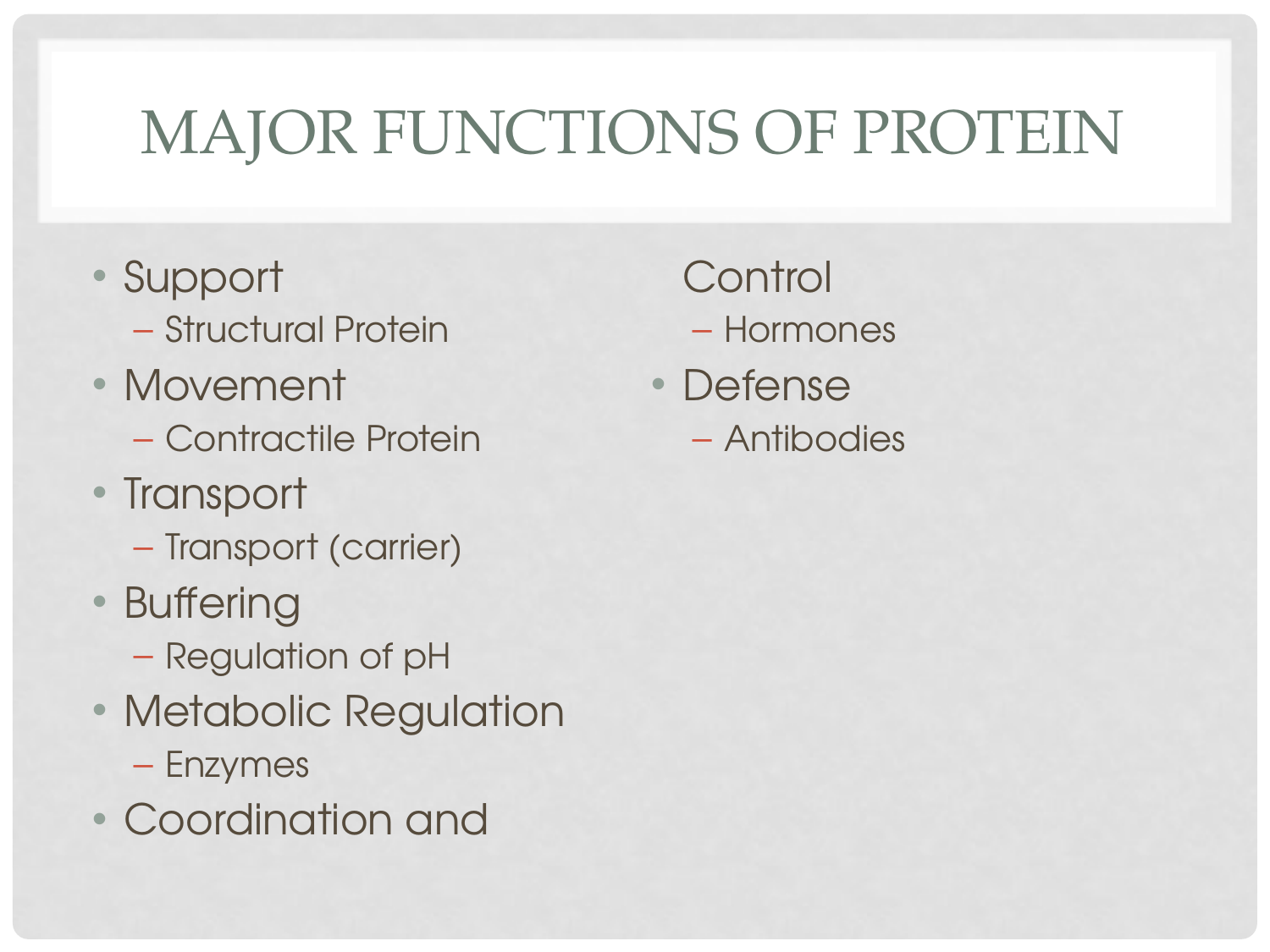

# Major Functions of Protein
Support
Structural Protein
Movement
Contractile Protein
Transport
Transport (carrier)
Buffering
Regulation of pH
Metabolic Regulation
Enzymes
Coordination and Control
Hormones
Defense
Antibodies